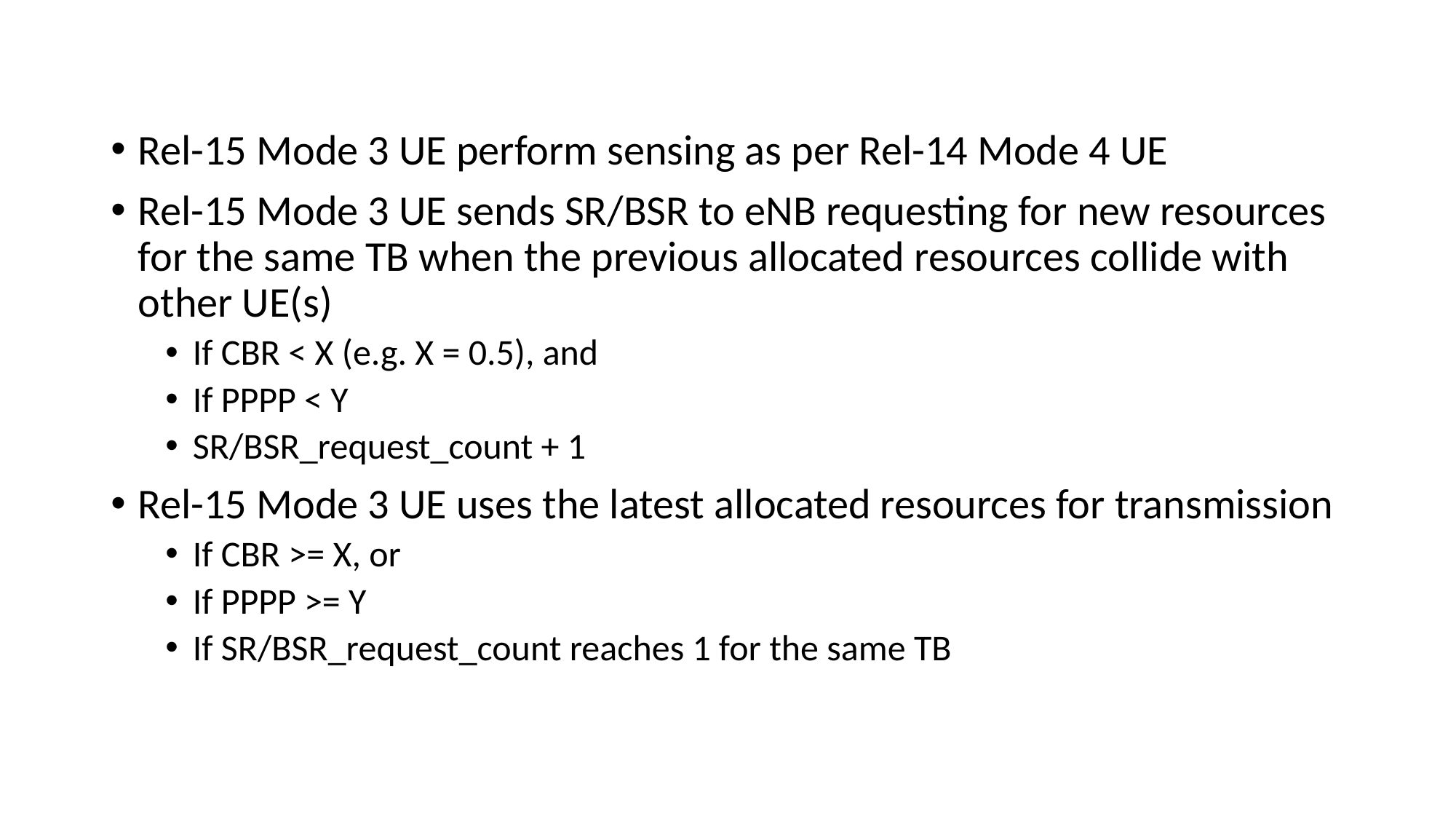

Rel-15 Mode 3 UE perform sensing as per Rel-14 Mode 4 UE
Rel-15 Mode 3 UE sends SR/BSR to eNB requesting for new resources for the same TB when the previous allocated resources collide with other UE(s)
If CBR < X (e.g. X = 0.5), and
If PPPP < Y
SR/BSR_request_count + 1
Rel-15 Mode 3 UE uses the latest allocated resources for transmission
If CBR >= X, or
If PPPP >= Y
If SR/BSR_request_count reaches 1 for the same TB